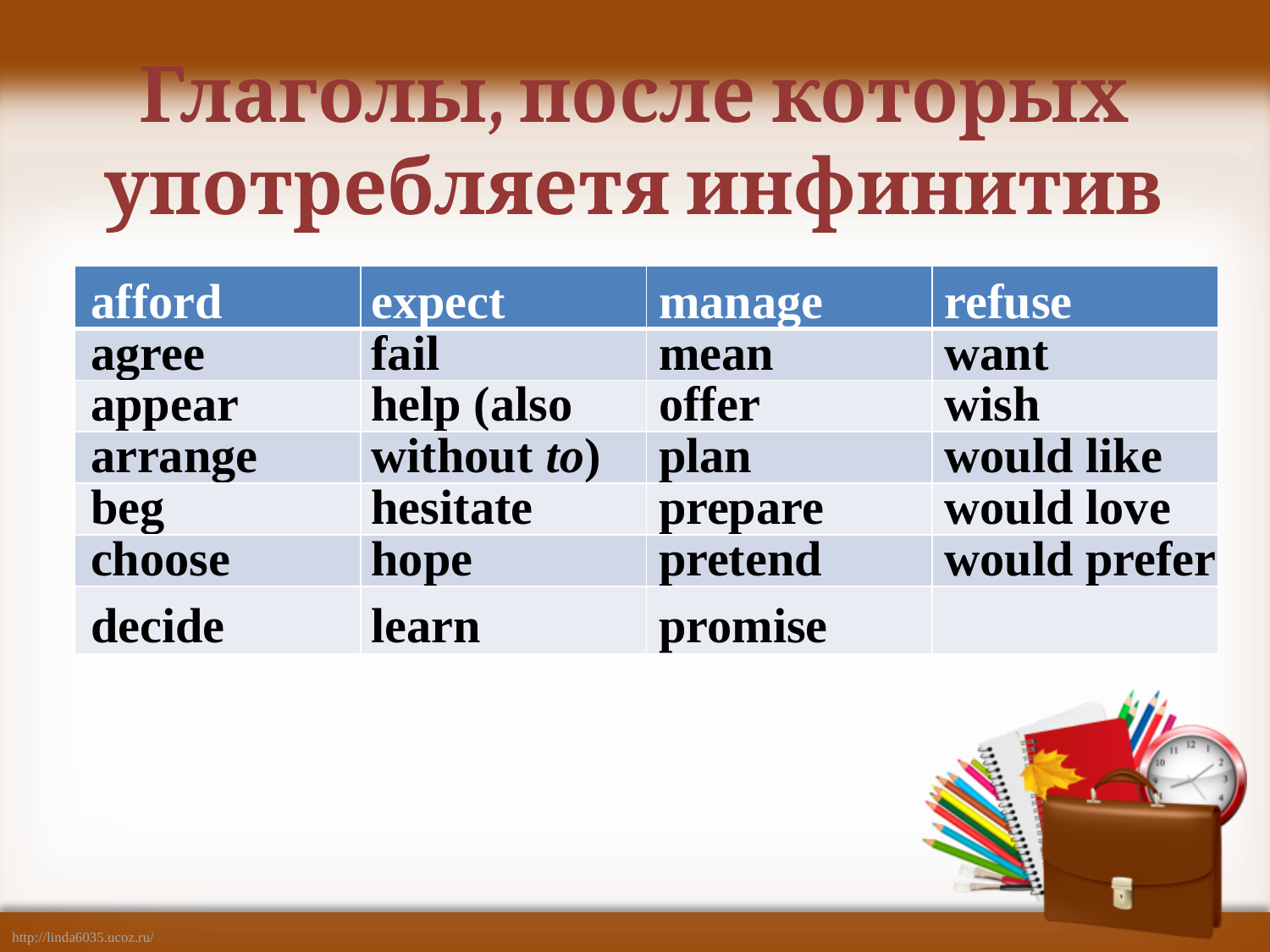

# Глаголы, после которых употребляетя инфинитив
| afford | expect | manage | refuse |
| --- | --- | --- | --- |
| agree | fail | mean | want |
| appear | help (also | offer | wish |
| arrange | without to) | plan | would like |
| beg | hesitate | prepare | would love |
| choose | hope | pretend | would prefer |
| decide | learn | promise |  |